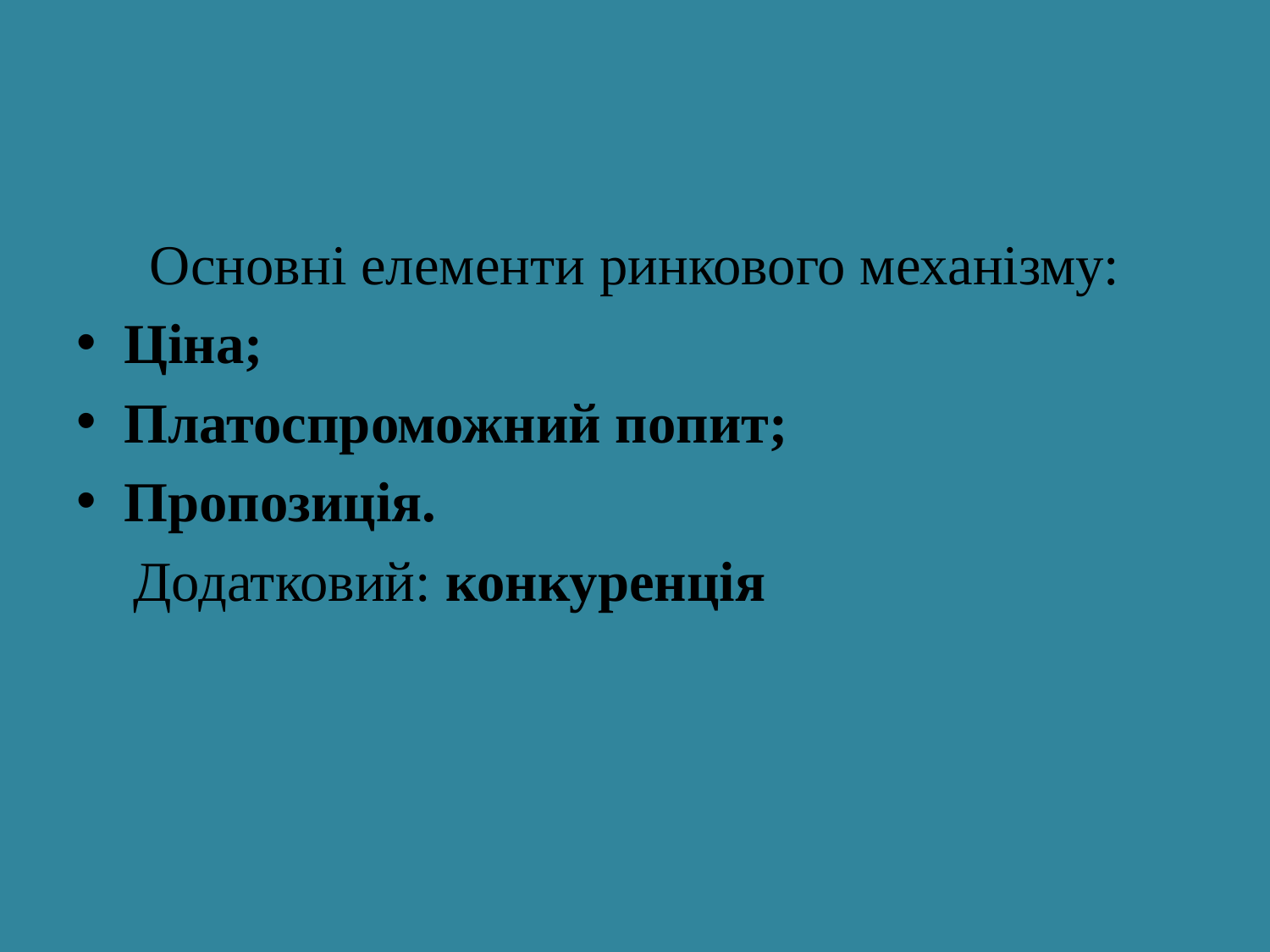

Основні елементи ринкового механізму:
Ціна;
Платоспроможний попит;
Пропозиція.
    Додатковий: конкуренція